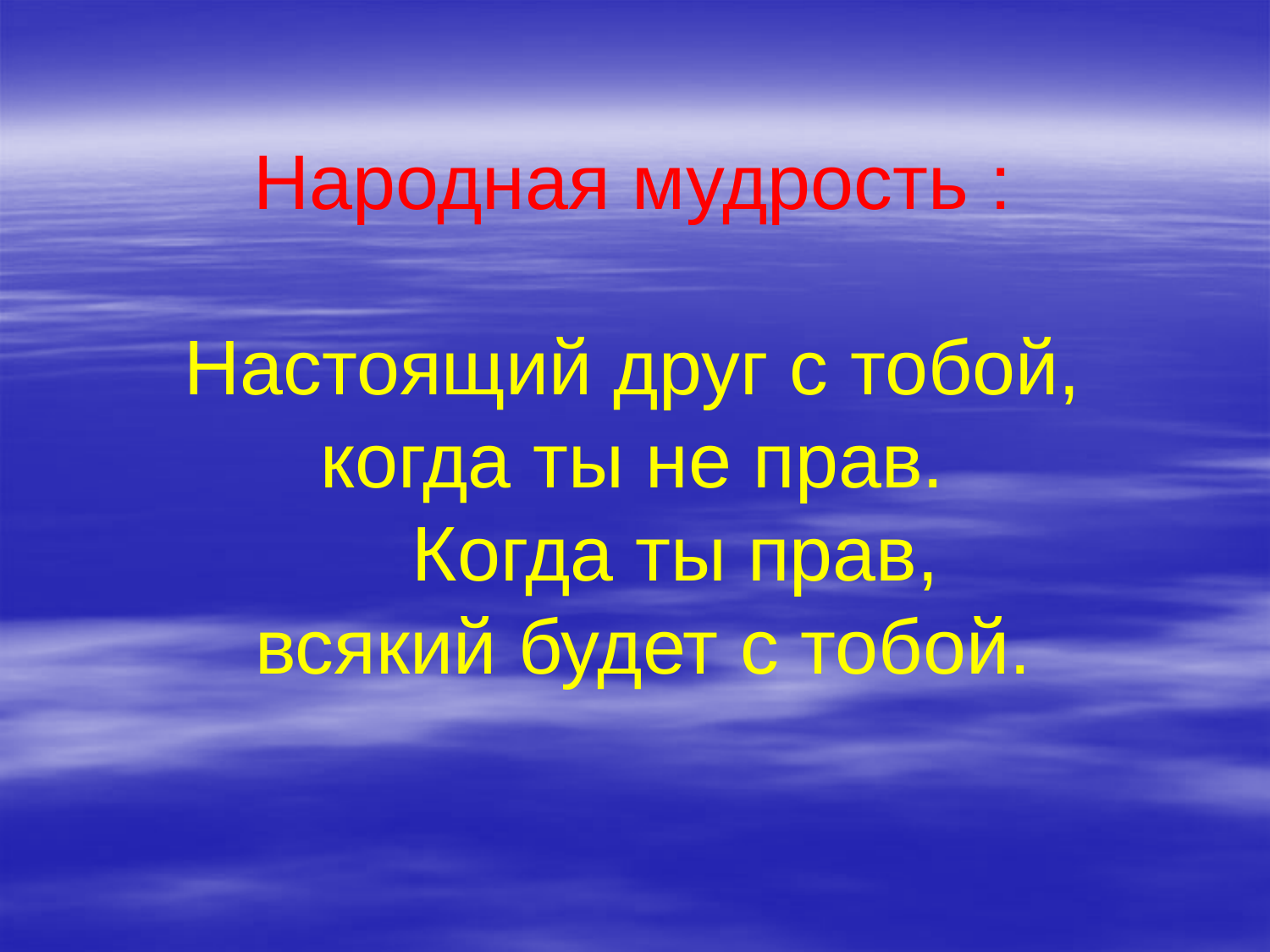

# Народная мудрость : Настоящий друг с тобой, когда ты не прав. Когда ты прав, всякий будет с тобой.